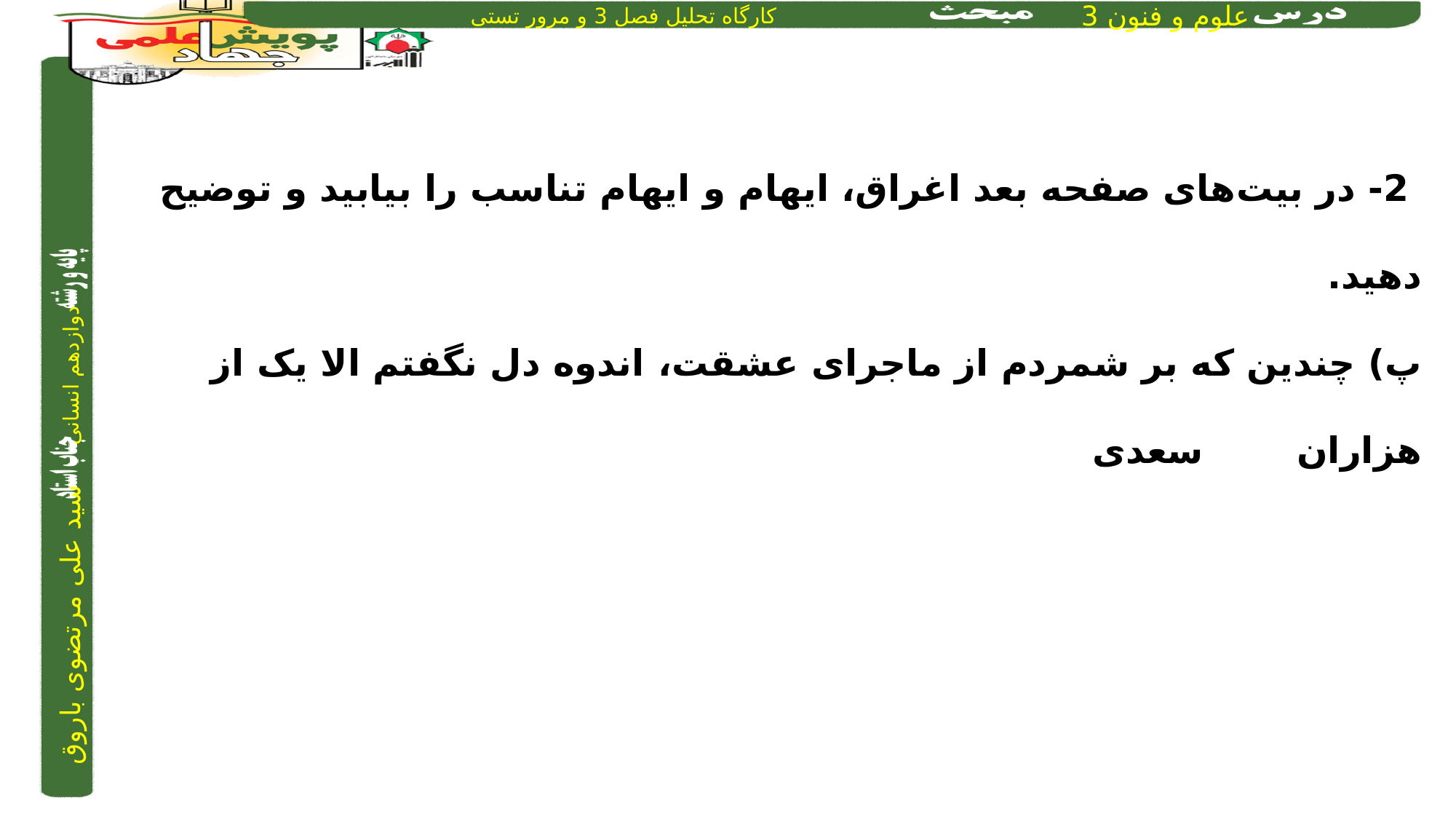

2- در بیت‌های صفحه بعد اغراق، ایهام و ایهام تناسب را بیابید و توضیح دهید.
پ) چندین که بر شمردم از ماجرای عشقت،		 اندوه دل نگفتم الا یک از هزاران		سعدی